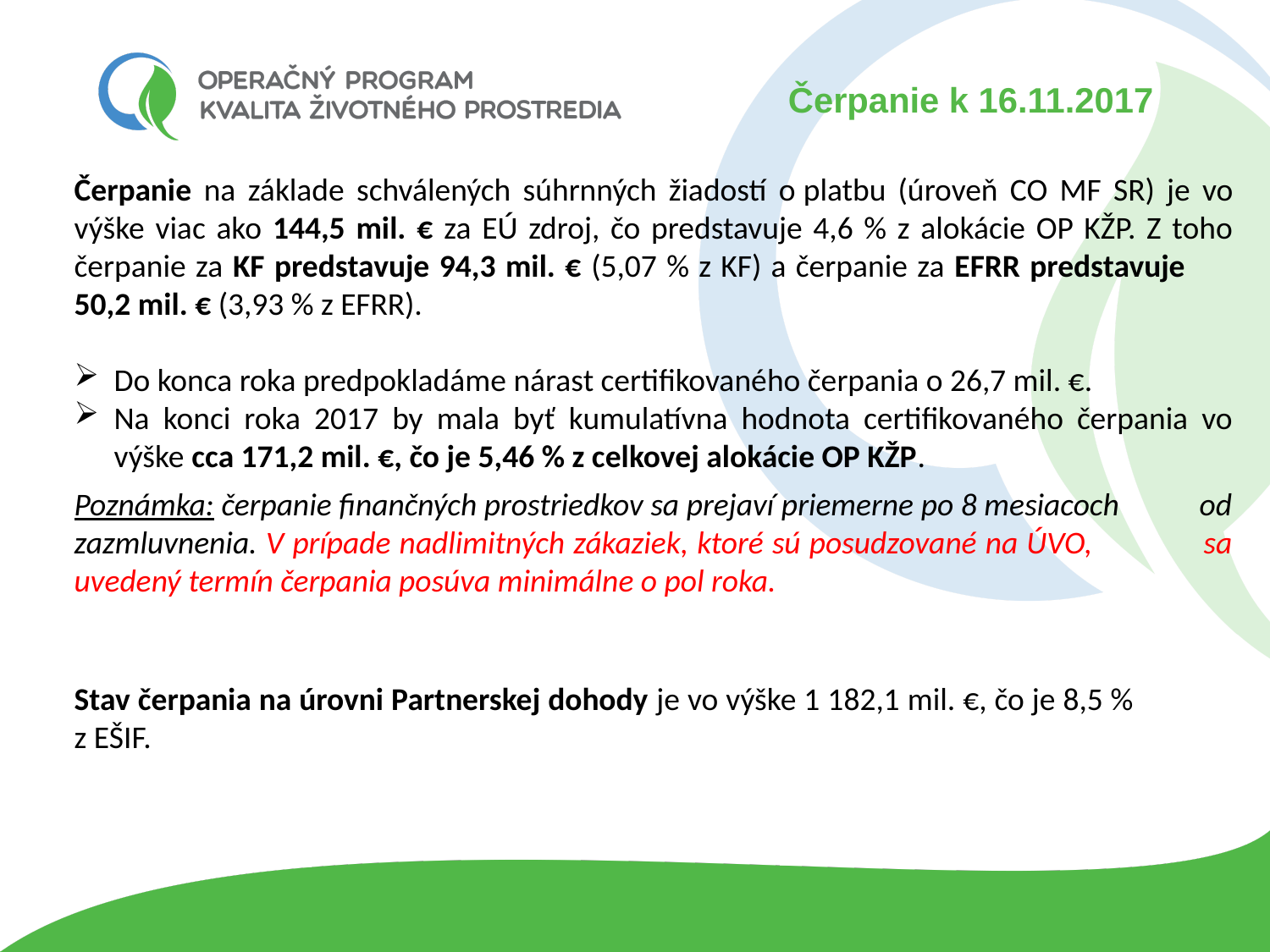

# Čerpanie k 16.11.2017
Čerpanie na základe schválených súhrnných žiadostí o platbu (úroveň CO MF SR) je vo výške viac ako 144,5 mil. € za EÚ zdroj, čo predstavuje 4,6 % z alokácie OP KŽP. Z toho čerpanie za KF predstavuje 94,3 mil. € (5,07 % z KF) a čerpanie za EFRR predstavuje      50,2 mil. € (3,93 % z EFRR).

Do konca roka predpokladáme nárast certifikovaného čerpania o 26,7 mil. €.
Na konci roka 2017 by mala byť kumulatívna hodnota certifikovaného čerpania vo výške cca 171,2 mil. €, čo je 5,46 % z celkovej alokácie OP KŽP.
Poznámka: čerpanie finančných prostriedkov sa prejaví priemerne po 8 mesiacoch           od zazmluvnenia. V prípade nadlimitných zákaziek, ktoré sú posudzované na ÚVO,             sa uvedený termín čerpania posúva minimálne o pol roka.

Stav čerpania na úrovni Partnerskej dohody je vo výške 1 182,1 mil. €, čo je 8,5 %              z EŠIF.